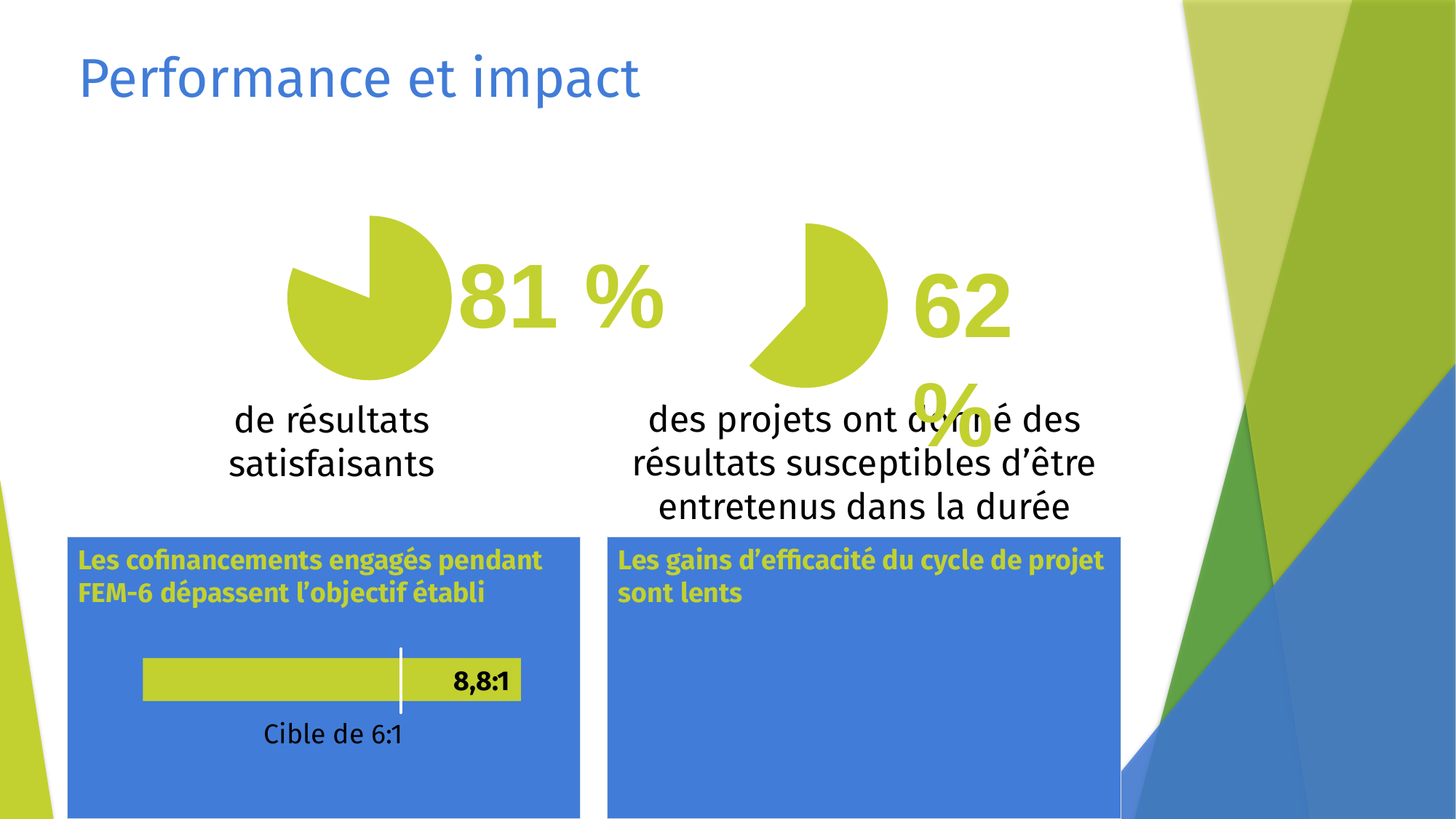

# Performance et impact

### Chart

| Category | Sales |
|---|---|
| A | 81.0 |
| B | 19.0 |

### Chart

| Category | Sales |
|---|---|
| A | 62.0 |
| B | 38.0 |
81 %
62 %
des projets ont donné des résultats susceptibles d’être entretenus dans la durée
de résultats satisfaisants
Les cofinancements engagés pendant FEM-6 dépassent l’objectif établi

Les gains d’efficacité du cycle de projet sont lents
8,8:1
Cible de 6:1